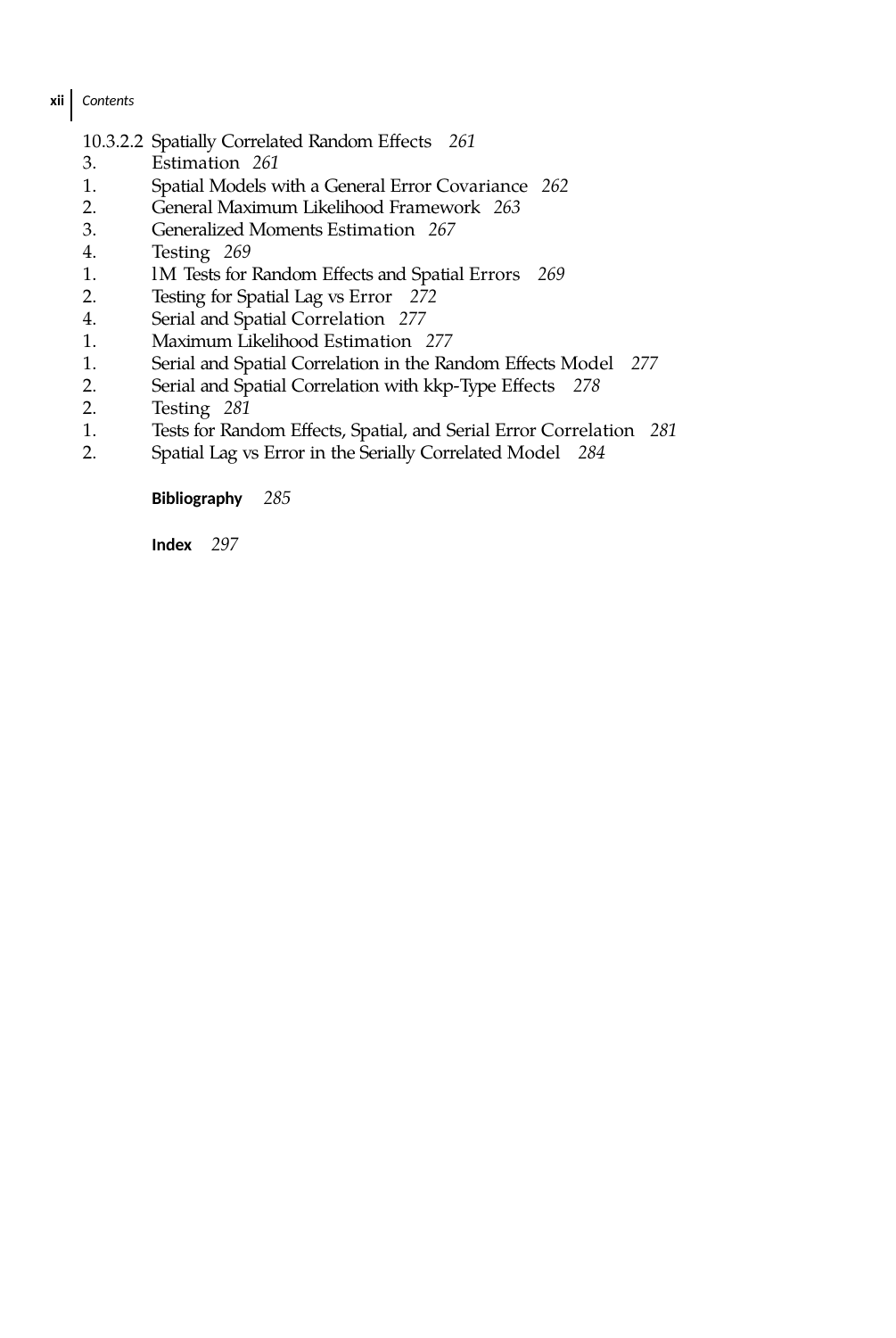

xii  Contents

10.3.2.2 Spatially Correlated Random Effects  261
Estimation 261
Spatial Models with a General Error Covariance 262
General Maximum Likelihood Framework 263
Generalized Moments Estimation 267
Testing 269
lm Tests for Random Effects and Spatial Errors  269
Testing for Spatial Lag vs Error  272
Serial and Spatial Correlation 277
Maximum Likelihood Estimation 277
Serial and Spatial Correlation in the Random Effects Model  277
Serial and Spatial Correlation with kkp-Type Effects  278
Testing 281
Tests for Random Effects, Spatial, and Serial Error Correlation  281
Spatial Lag vs Error in the Serially Correlated Model  284

Bibliography  285

Index  297